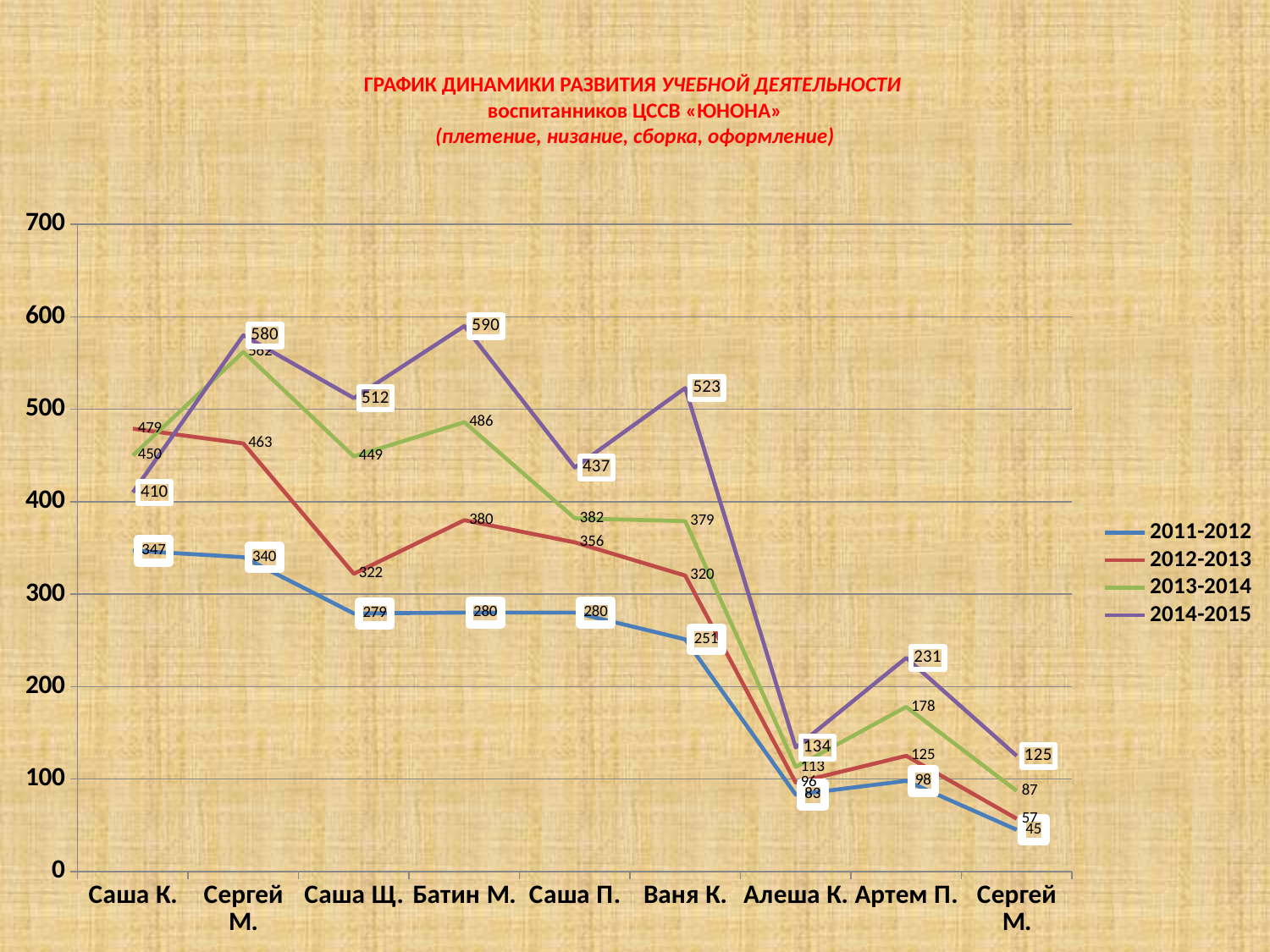

# ГРАФИК ДИНАМИКИ РАЗВИТИЯ УЧЕБНОЙ ДЕЯТЕЛЬНОСТИ воспитанников ЦССВ «ЮНОНА» (плетение, низание, сборка, оформление)

### Chart

| Category | 2011-2012 | 2012-2013 | 2013-2014 | 2014-2015 |
|---|---|---|---|---|
| Саша К. | 347.0 | 479.0 | 450.0 | 410.0 |
| Сергей М. | 340.0 | 463.0 | 562.0 | 580.0 |
| Саша Щ. | 279.0 | 322.0 | 449.0 | 512.0 |
| Батин М. | 280.0 | 380.0 | 486.0 | 590.0 |
| Саша П. | 280.0 | 356.0 | 382.0 | 437.0 |
| Ваня К. | 251.0 | 320.0 | 379.0 | 523.0 |
| Алеша К. | 83.0 | 96.0 | 113.0 | 134.0 |
| Артем П. | 98.0 | 125.0 | 178.0 | 231.0 |
| Сергей М. | 45.0 | 57.0 | 87.0 | 125.0 |